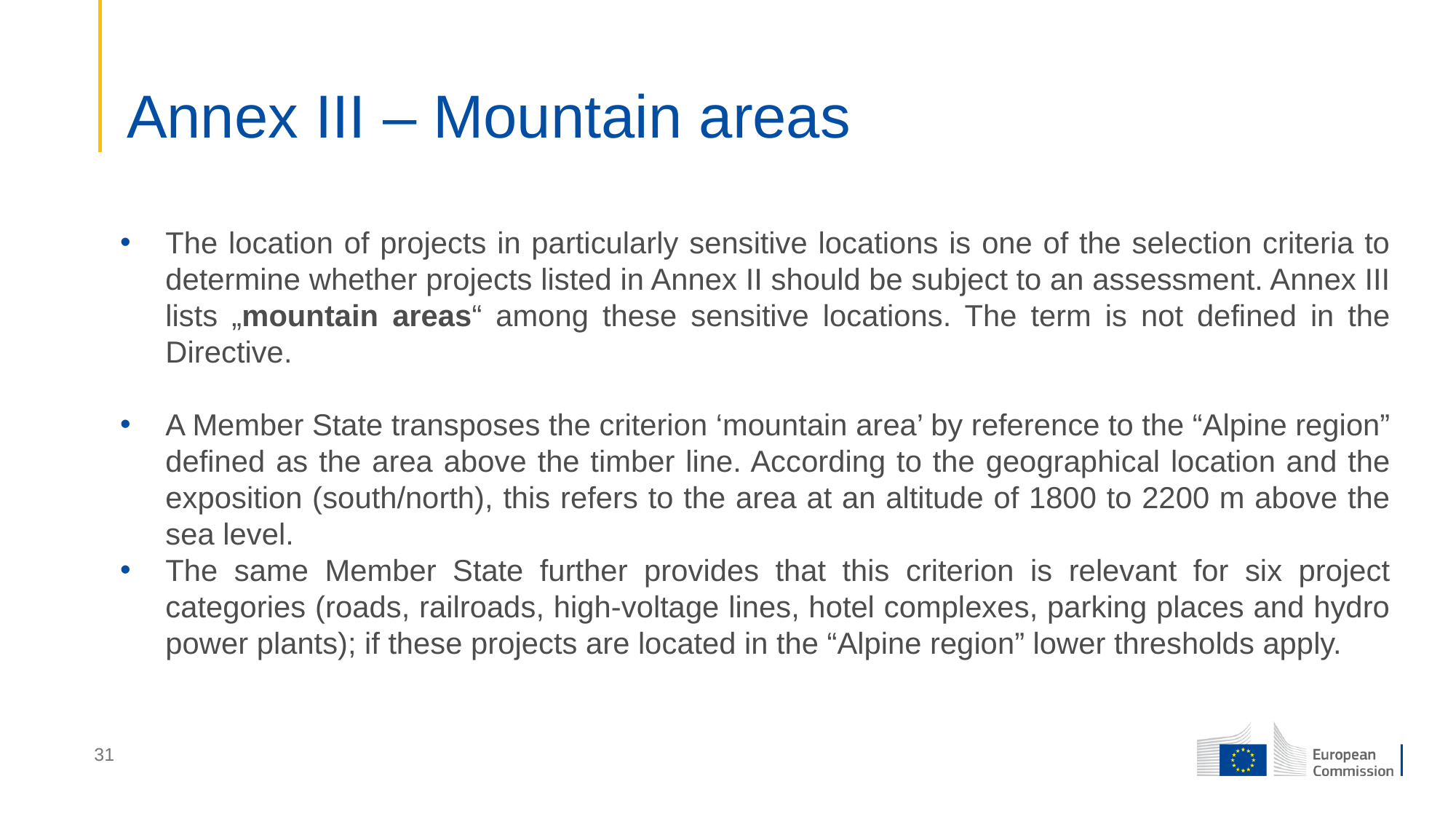

# Annex III – Mountain areas
The location of projects in particularly sensitive locations is one of the selection criteria to determine whether projects listed in Annex II should be subject to an assessment. Annex III lists „mountain areas“ among these sensitive locations. The term is not defined in the Directive.

A Member State transposes the criterion ‘mountain area’ by reference to the “Alpine region” defined as the area above the timber line. According to the geographical location and the exposition (south/north), this refers to the area at an altitude of 1800 to 2200 m above the sea level.
The same Member State further provides that this criterion is relevant for six project categories (roads, railroads, high-voltage lines, hotel complexes, parking places and hydro power plants); if these projects are located in the “Alpine region” lower thresholds apply.

31